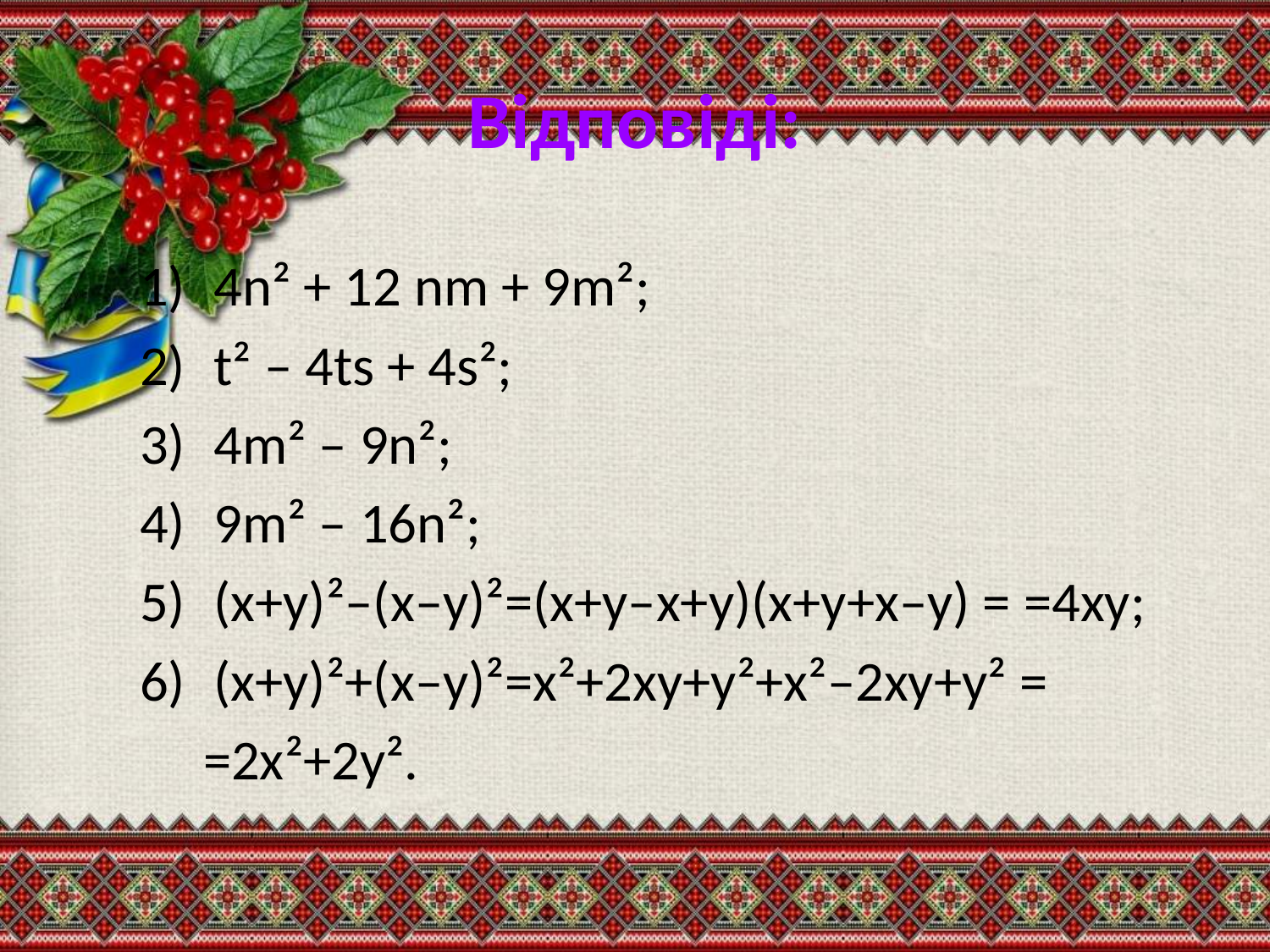

# Відповіді:
4n² + 12 nm + 9m²;
t² – 4ts + 4s²;
4m² – 9n²;
9m² – 16n²;
(x+y)²–(x–y)²=(x+y–x+y)(x+y+x–y) = =4xy;
(x+y)²+(x–y)²=x²+2xy+y²+x²–2xy+y² =
     =2x²+2y².